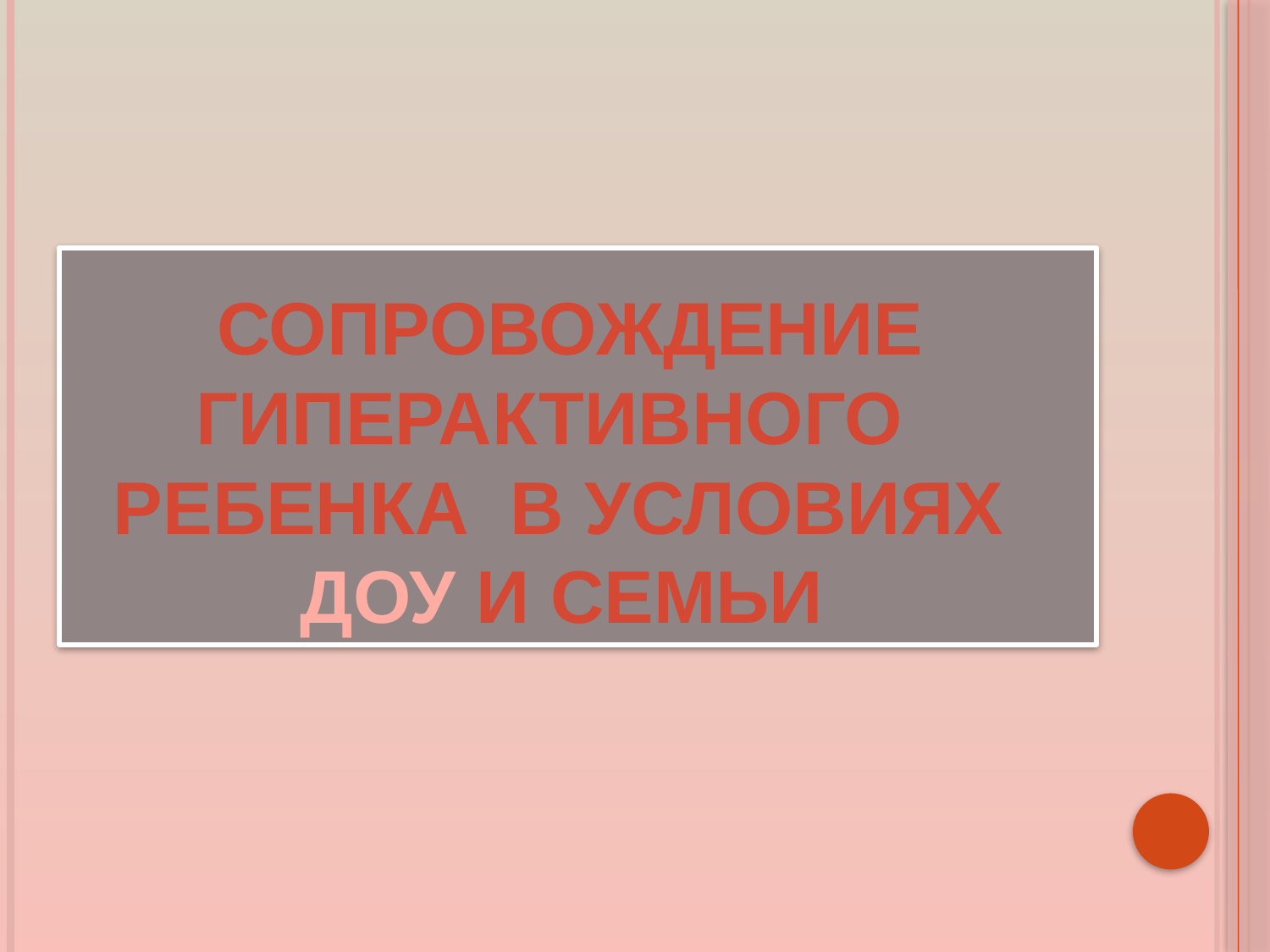

# Сопровождение гиперактивного ребенка  в условиях ДОУ и семьи